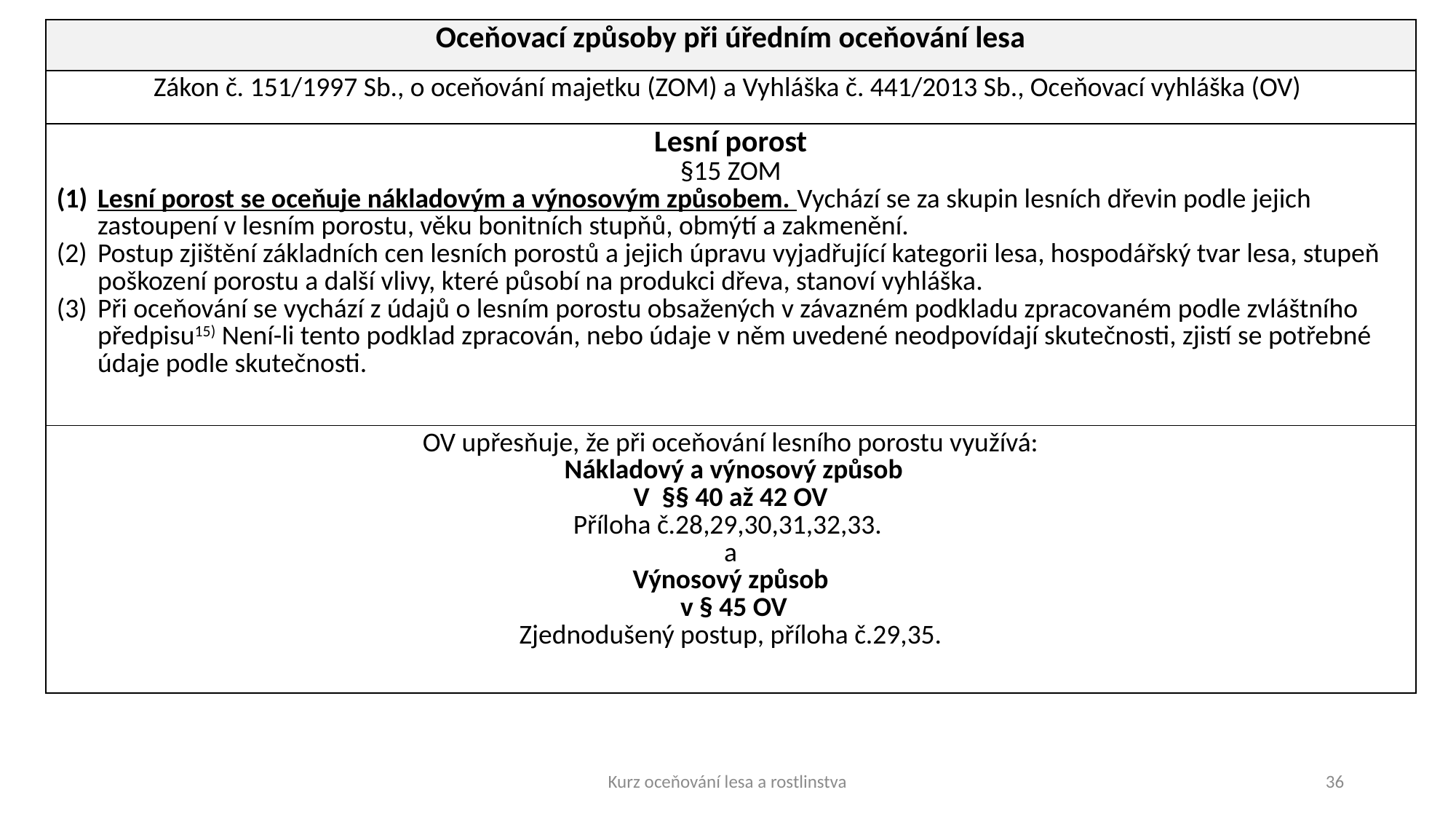

| Oceňovací způsoby při úředním oceňování lesa |
| --- |
| Zákon č. 151/1997 Sb., o oceňování majetku (ZOM) a Vyhláška č. 441/2013 Sb., Oceňovací vyhláška (OV) |
| Lesní porost §15 ZOM Lesní porost se oceňuje nákladovým a výnosovým způsobem. Vychází se za skupin lesních dřevin podle jejich zastoupení v lesním porostu, věku bonitních stupňů, obmýtí a zakmenění. Postup zjištění základních cen lesních porostů a jejich úpravu vyjadřující kategorii lesa, hospodářský tvar lesa, stupeň poškození porostu a další vlivy, které působí na produkci dřeva, stanoví vyhláška. Při oceňování se vychází z údajů o lesním porostu obsažených v závazném podkladu zpracovaném podle zvláštního předpisu15) Není-li tento podklad zpracován, nebo údaje v něm uvedené neodpovídají skutečnosti, zjistí se potřebné údaje podle skutečnosti. |
| OV upřesňuje, že při oceňování lesního porostu využívá: Nákladový a výnosový způsob V §§ 40 až 42 OV Příloha č.28,29,30,31,32,33. a Výnosový způsob v § 45 OV Zjednodušený postup, příloha č.29,35. |
Kurz oceňování lesa a rostlinstva
36